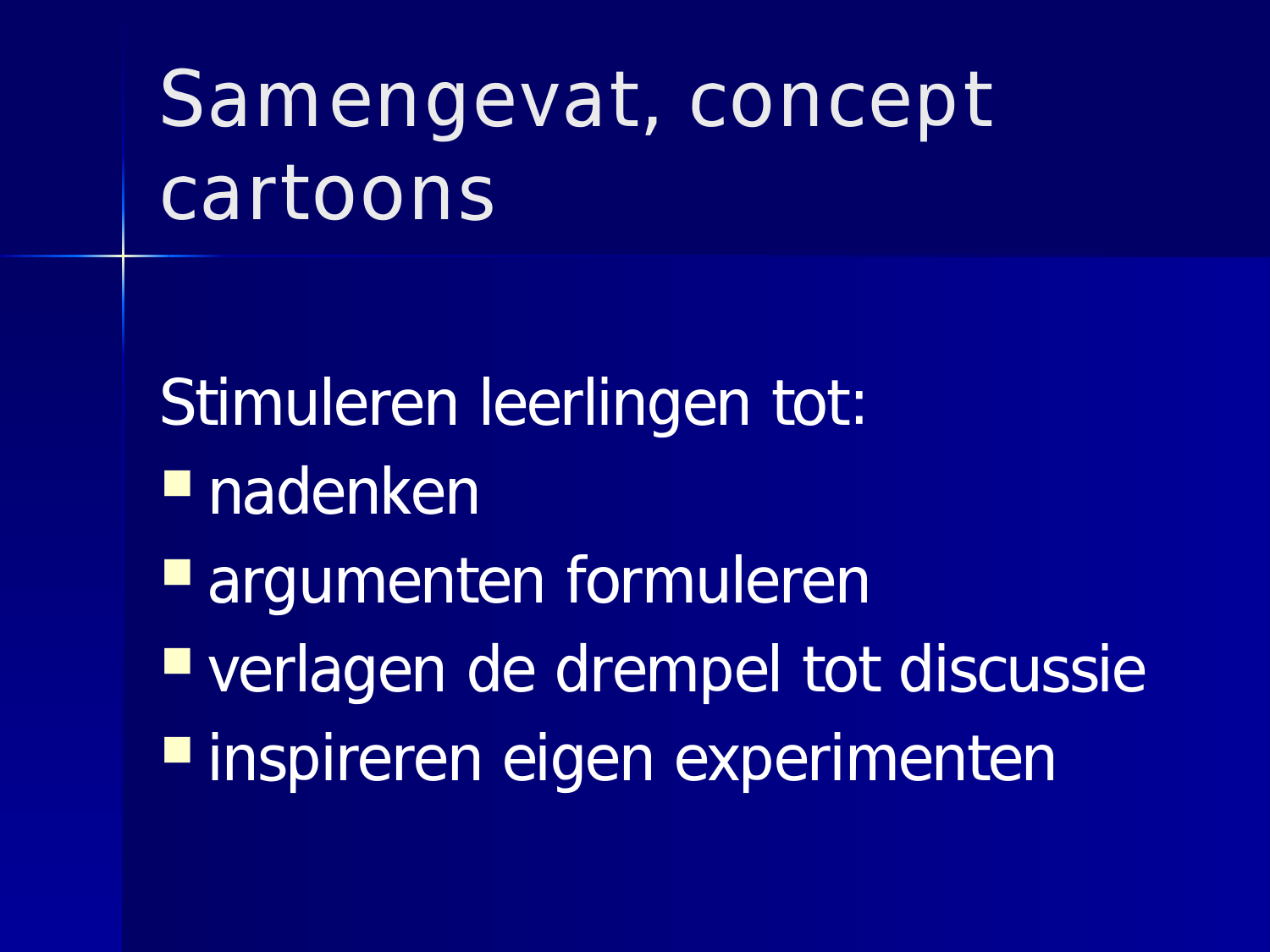

# Samengevat, concept cartoons

Stimuleren leerlingen tot:
nadenken
argumenten formuleren
verlagen de drempel tot discussie
inspireren eigen experimenten